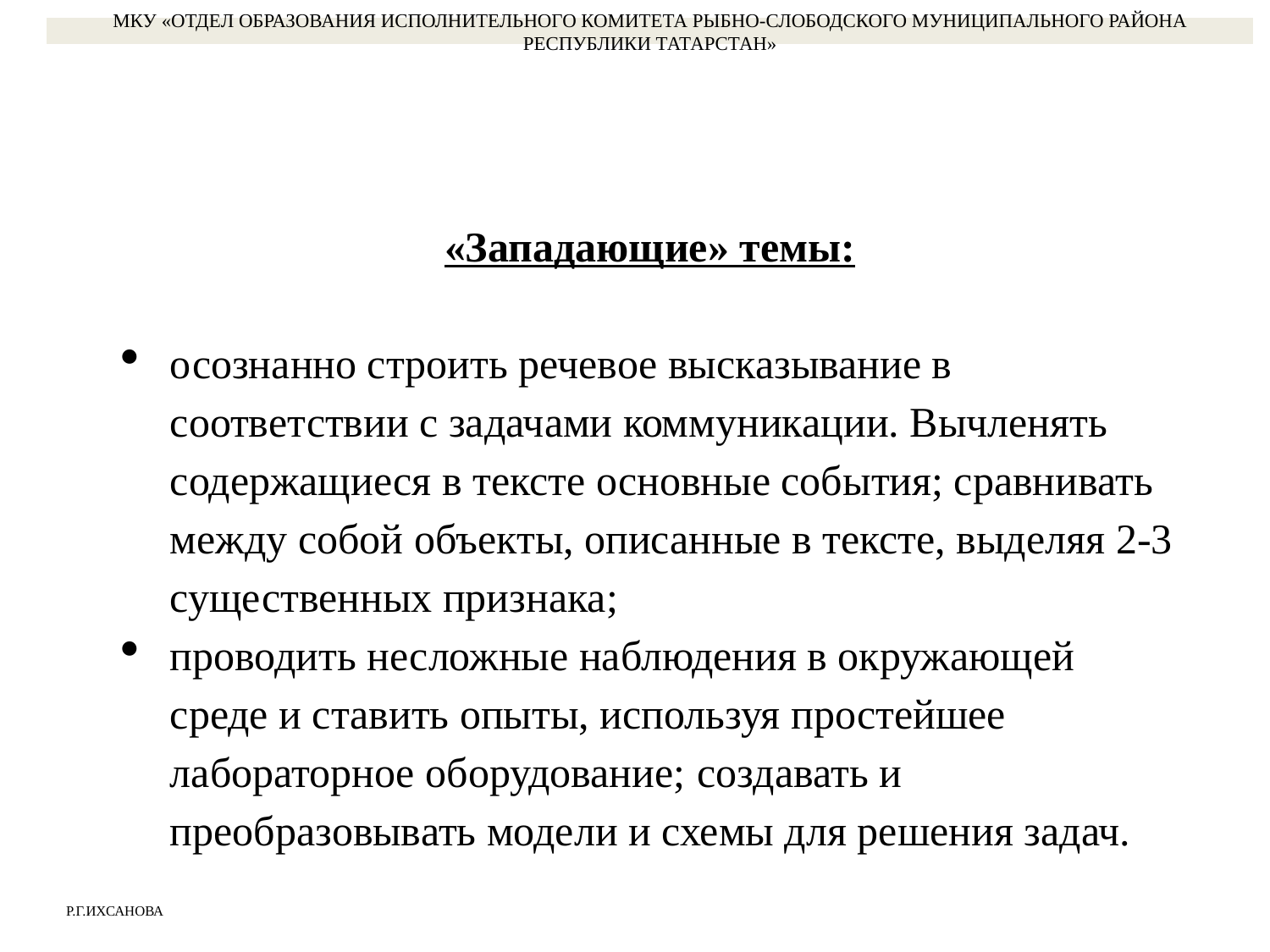

МКУ «ОТДЕЛ ОБРАЗОВАНИЯ ИСПОЛНИТЕЛЬНОГО КОМИТЕТА РЫБНО-СЛОБОДСКОГО МУНИЦИПАЛЬНОГО РАЙОНА РЕСПУБЛИКИ ТАТАРСТАН»
«Западающие» темы:

осознанно строить речевое высказывание в соответствии с задачами коммуникации. Вычленять содержащиеся в тексте основные события; сравнивать между собой объекты, описанные в тексте, выделяя 2-3 существенных признака;
проводить несложные наблюдения в окружающей среде и ставить опыты, используя простейшее лабораторное оборудование; создавать и преобразовывать модели и схемы для решения задач.
Р.Г.ИХСАНОВА